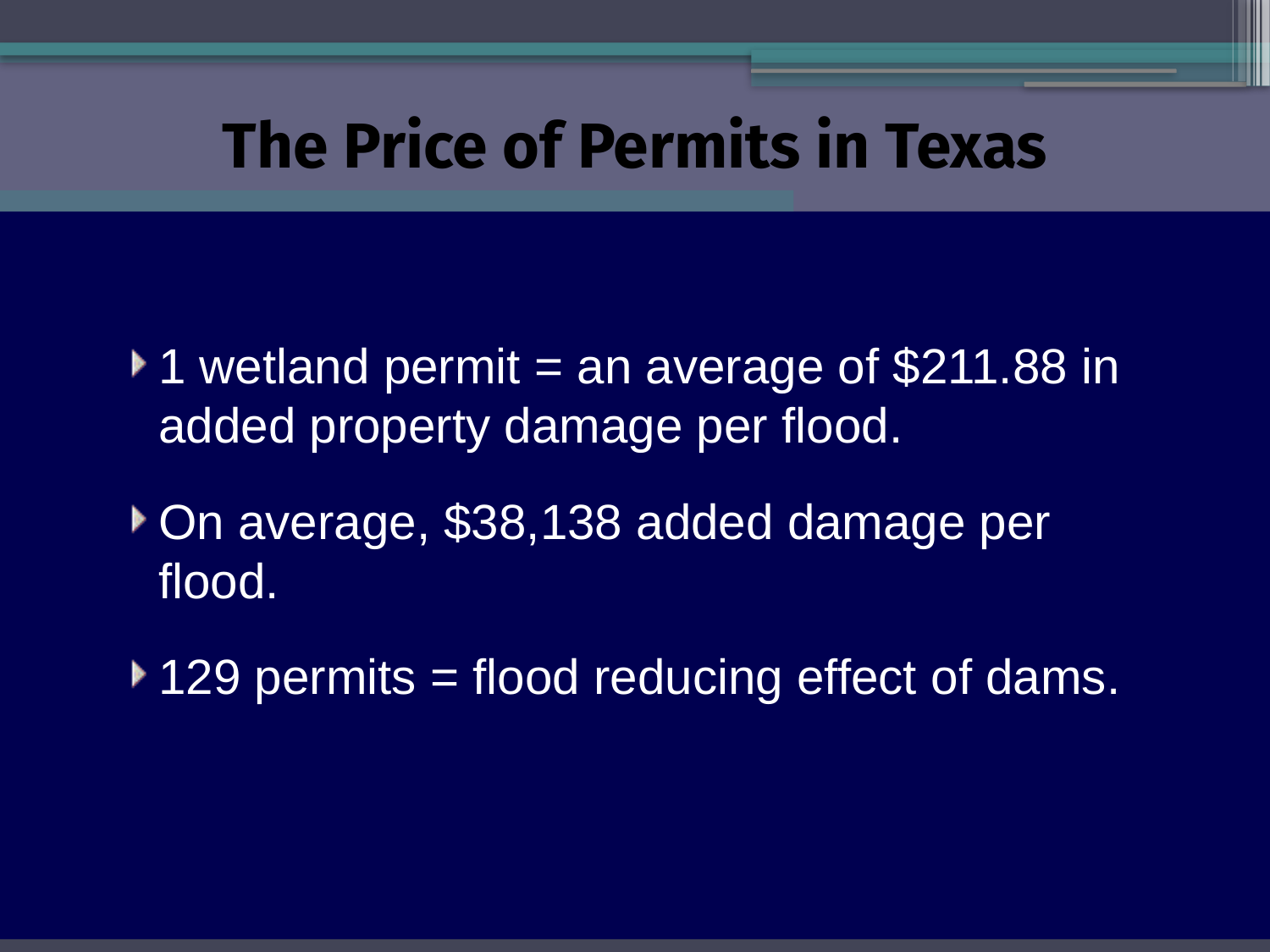

The Price of Permits in Texas
1 wetland permit = an average of $211.88 in added property damage per flood.
On average, $38,138 added damage per flood.
129 permits = flood reducing effect of dams.